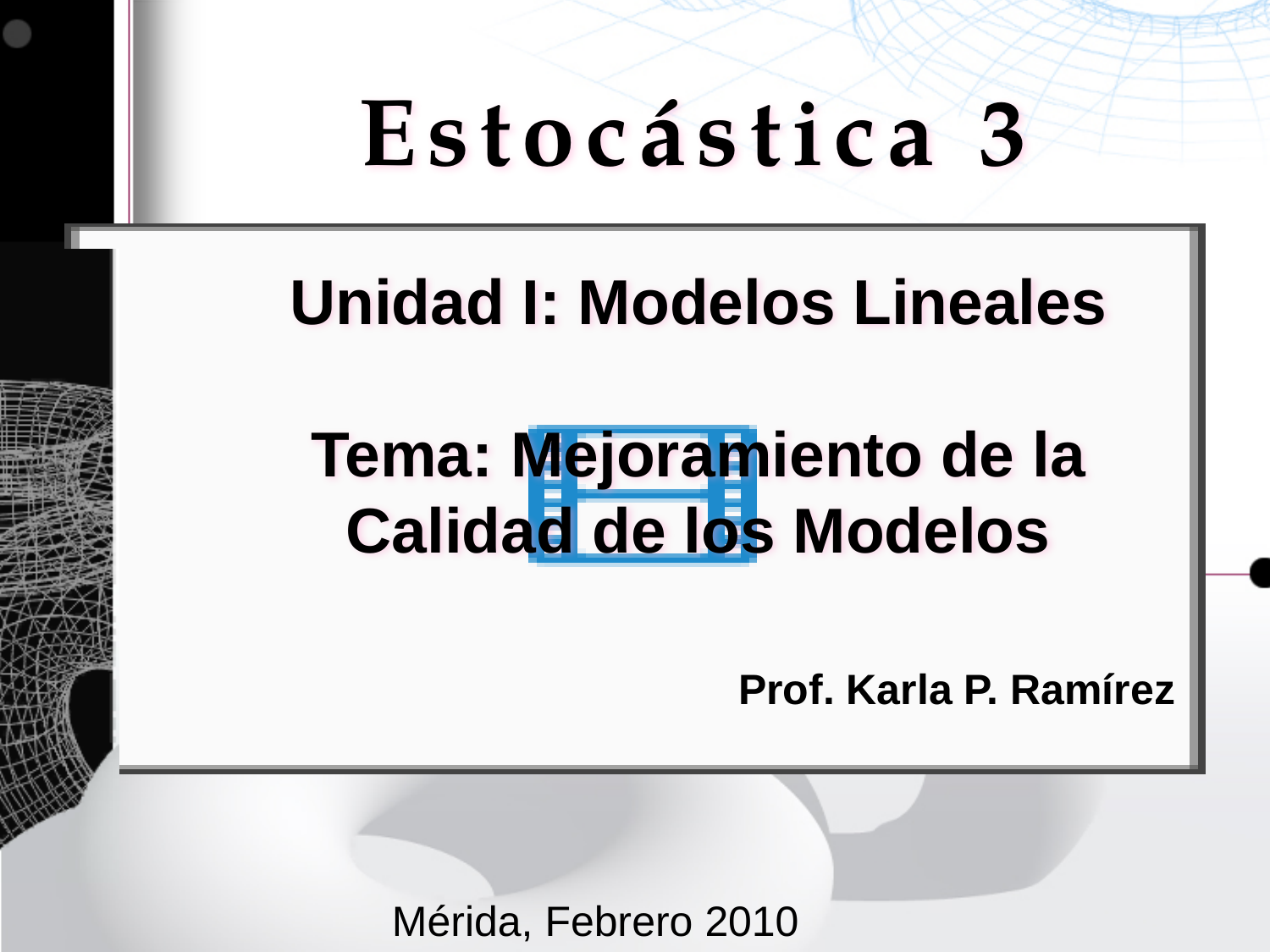

# Estocástica 3 Unidad I: Modelos Lineales Tema: Mejoramiento de la Calidad de los Modelos
Prof. Karla P. Ramírez
Mérida, Febrero 2010